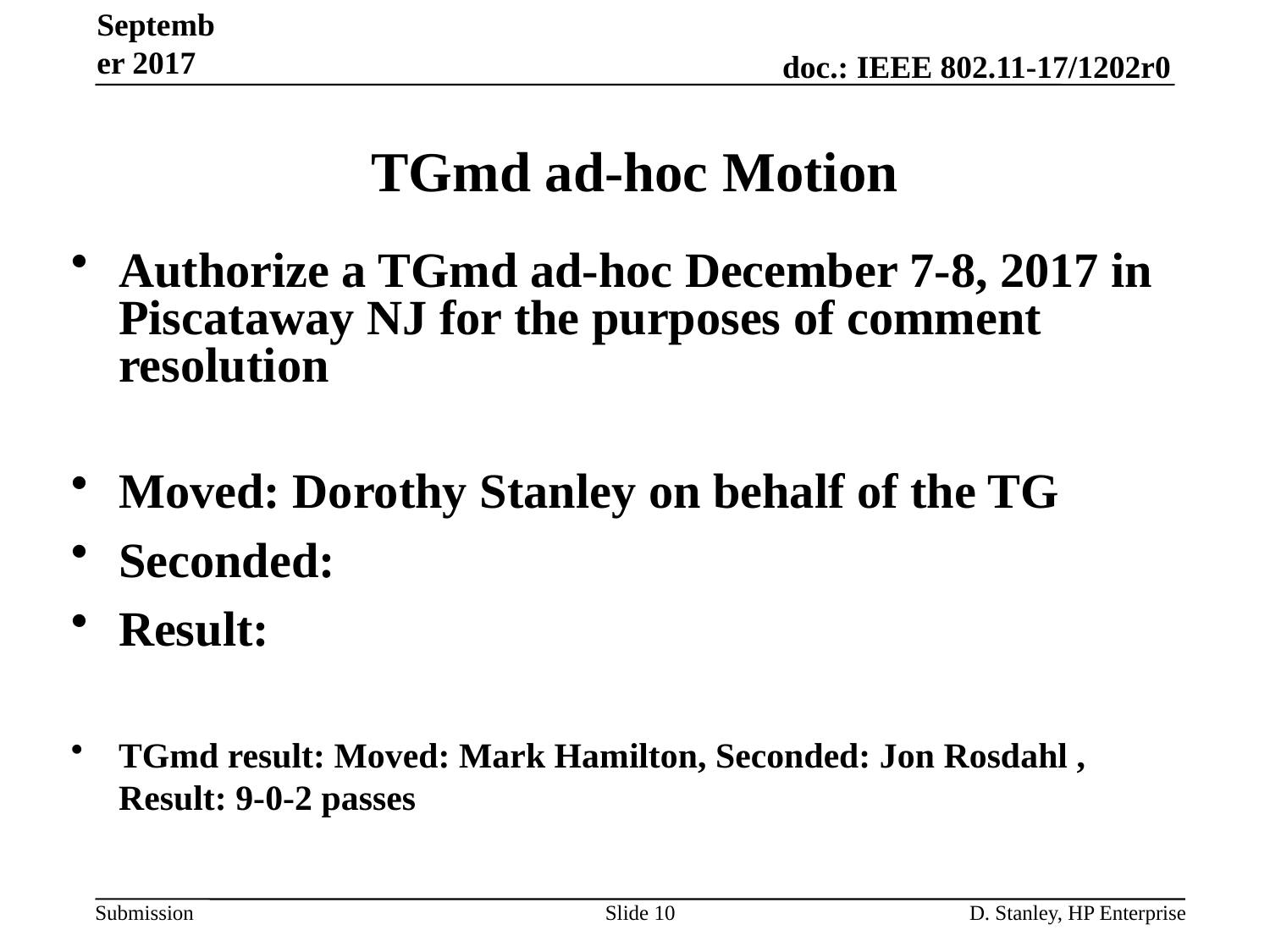

September 2017
# TGmd ad-hoc Motion
Authorize a TGmd ad-hoc December 7-8, 2017 in Piscataway NJ for the purposes of comment resolution

Moved: Dorothy Stanley on behalf of the TG
Seconded:
Result:

TGmd result: Moved: Mark Hamilton, Seconded: Jon Rosdahl , Result: 9-0-2 passes

Slide 10
D. Stanley, HP Enterprise